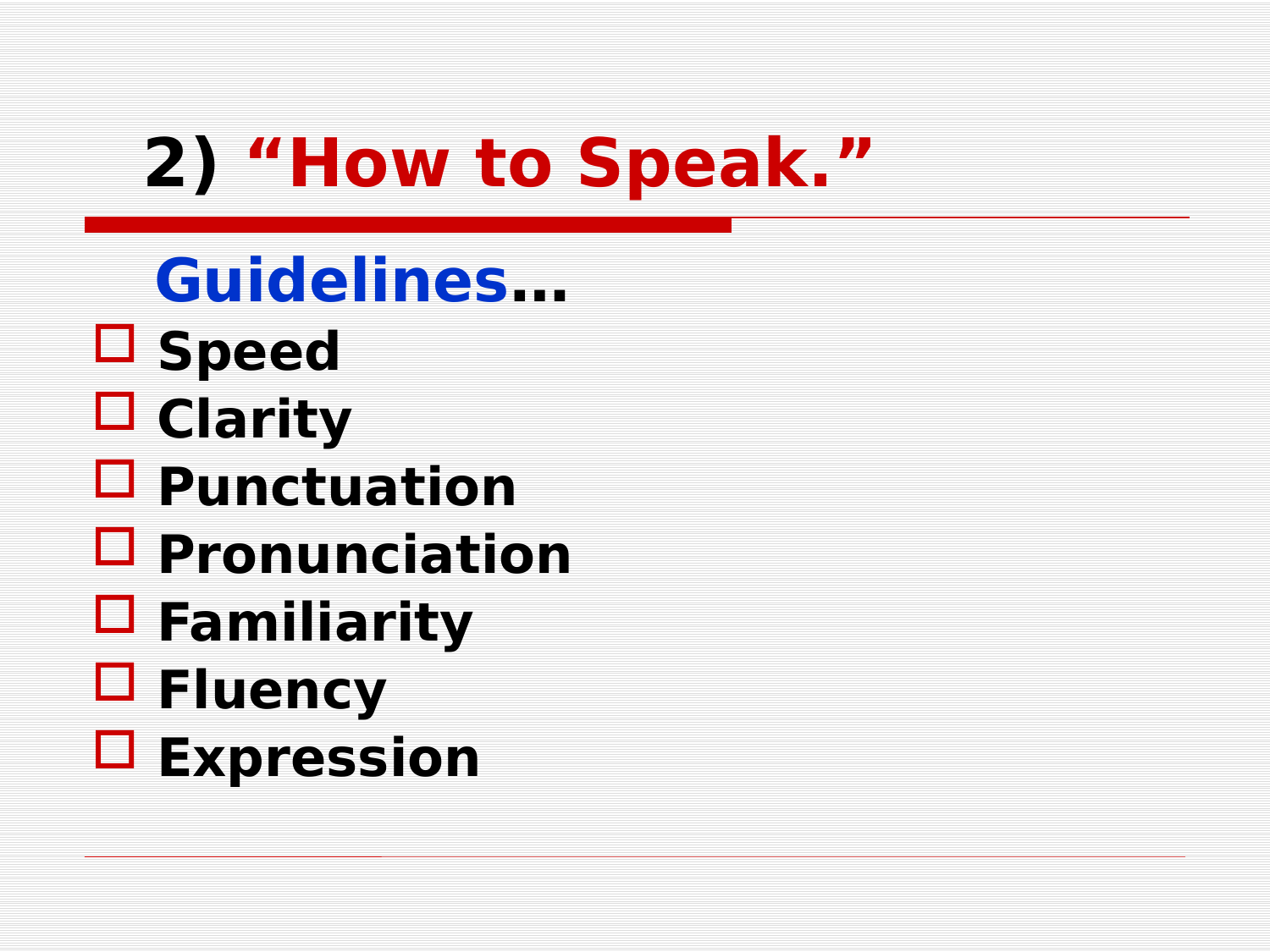

# 2) “How to Speak.”
   Guidelines…
Speed
Clarity
Punctuation
Pronunciation
Familiarity
Fluency
Expression